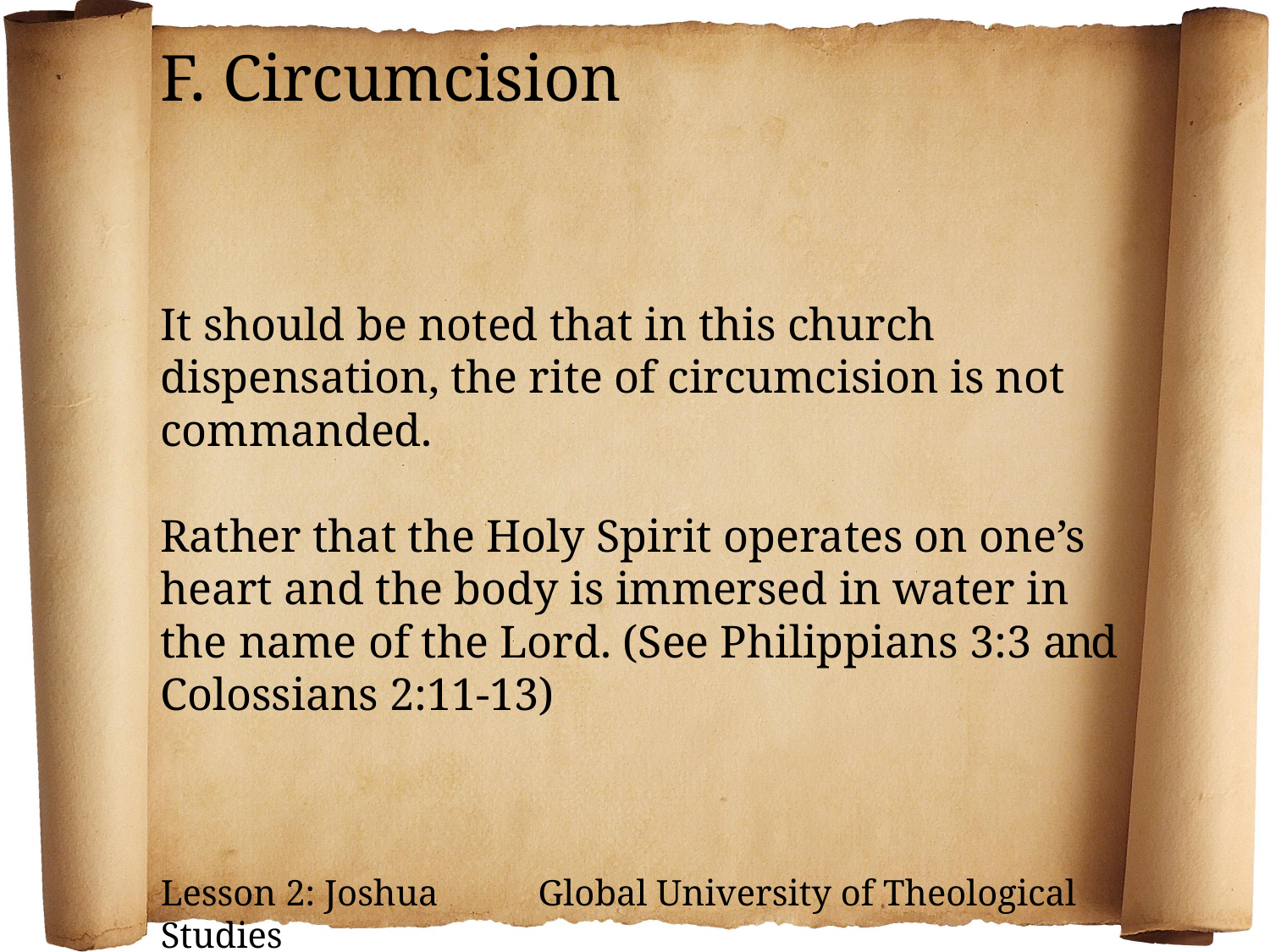

F. Circumcision
It should be noted that in this church dispensation, the rite of circumcision is not commanded.

Rather that the Holy Spirit operates on one’s heart and the body is immersed in water in the name of the Lord. (See Philippians 3:3 and Colossians 2:11-13)
Lesson 2: Joshua           Global University of Theological Studies